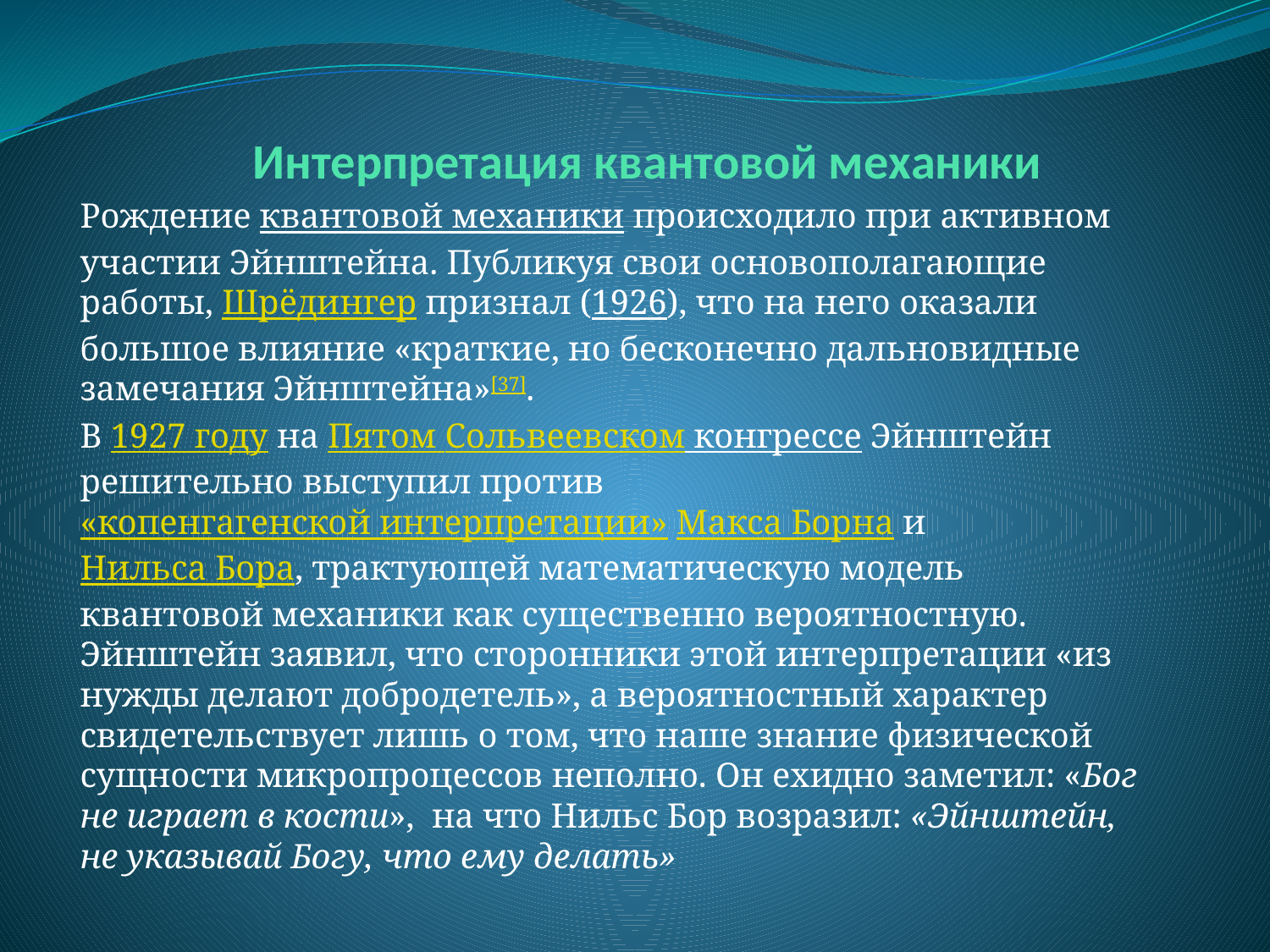

# Интерпретация квантовой механики
Рождение квантовой механики происходило при активном участии Эйнштейна. Публикуя свои основополагающие работы, Шрёдингер признал (1926), что на него оказали большое влияние «краткие, но бесконечно дальновидные замечания Эйнштейна»[37].
В 1927 году на Пятом Сольвеевском конгрессе Эйнштейн решительно выступил против«копенгагенской интерпретации» Макса Борна и Нильса Бора, трактующей математическую модель квантовой механики как существенно вероятностную. Эйнштейн заявил, что сторонники этой интерпретации «из нужды делают добродетель», а вероятностный характер свидетельствует лишь о том, что наше знание физической сущности микропроцессов неполно. Он ехидно заметил: «Бог не играет в кости»,  на что Нильс Бор возразил: «Эйнштейн, не указывай Богу, что ему делать»